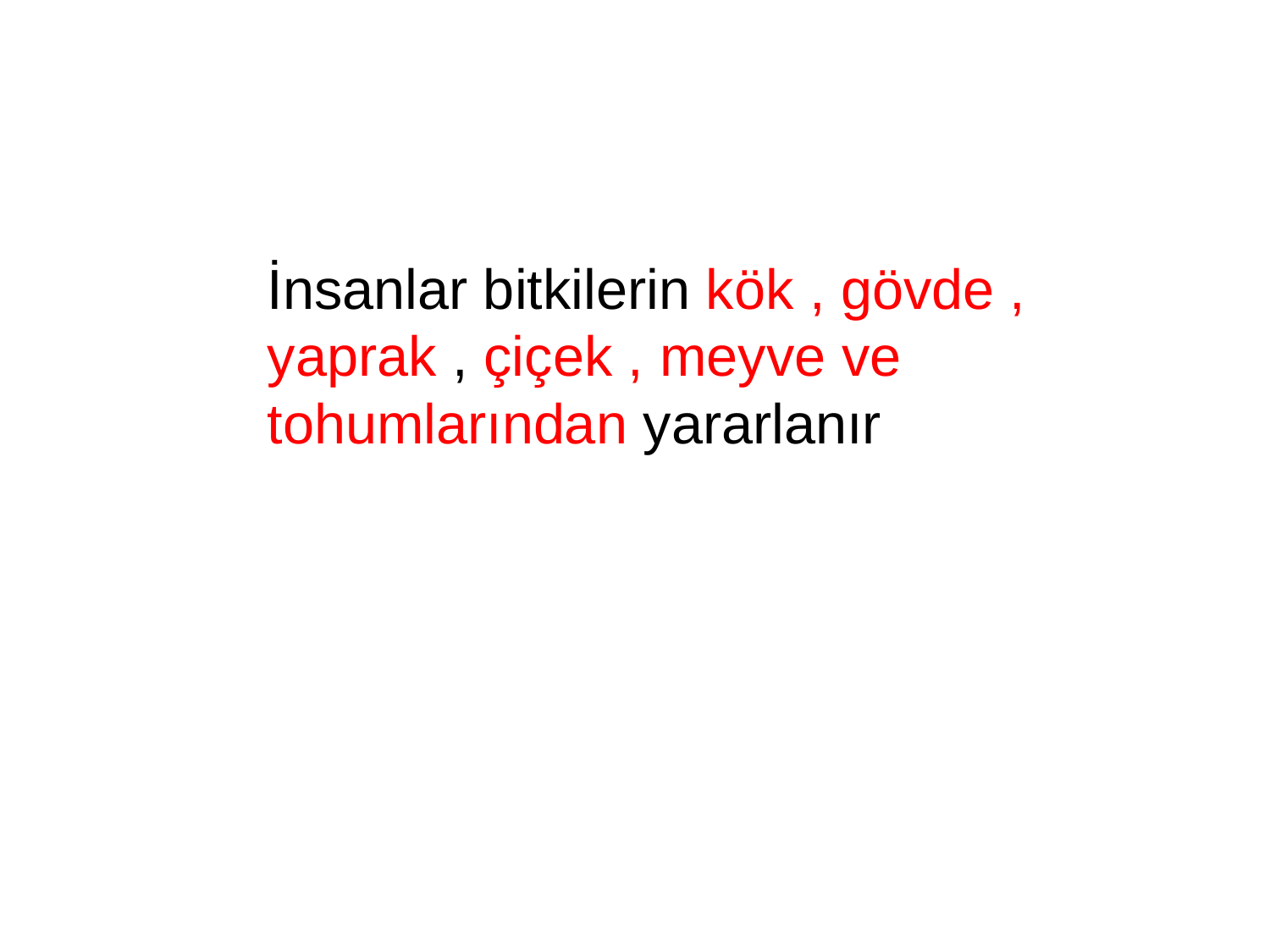

İnsanlar bitkilerin kök , gövde , yaprak , çiçek , meyve ve tohumlarından yararlanır